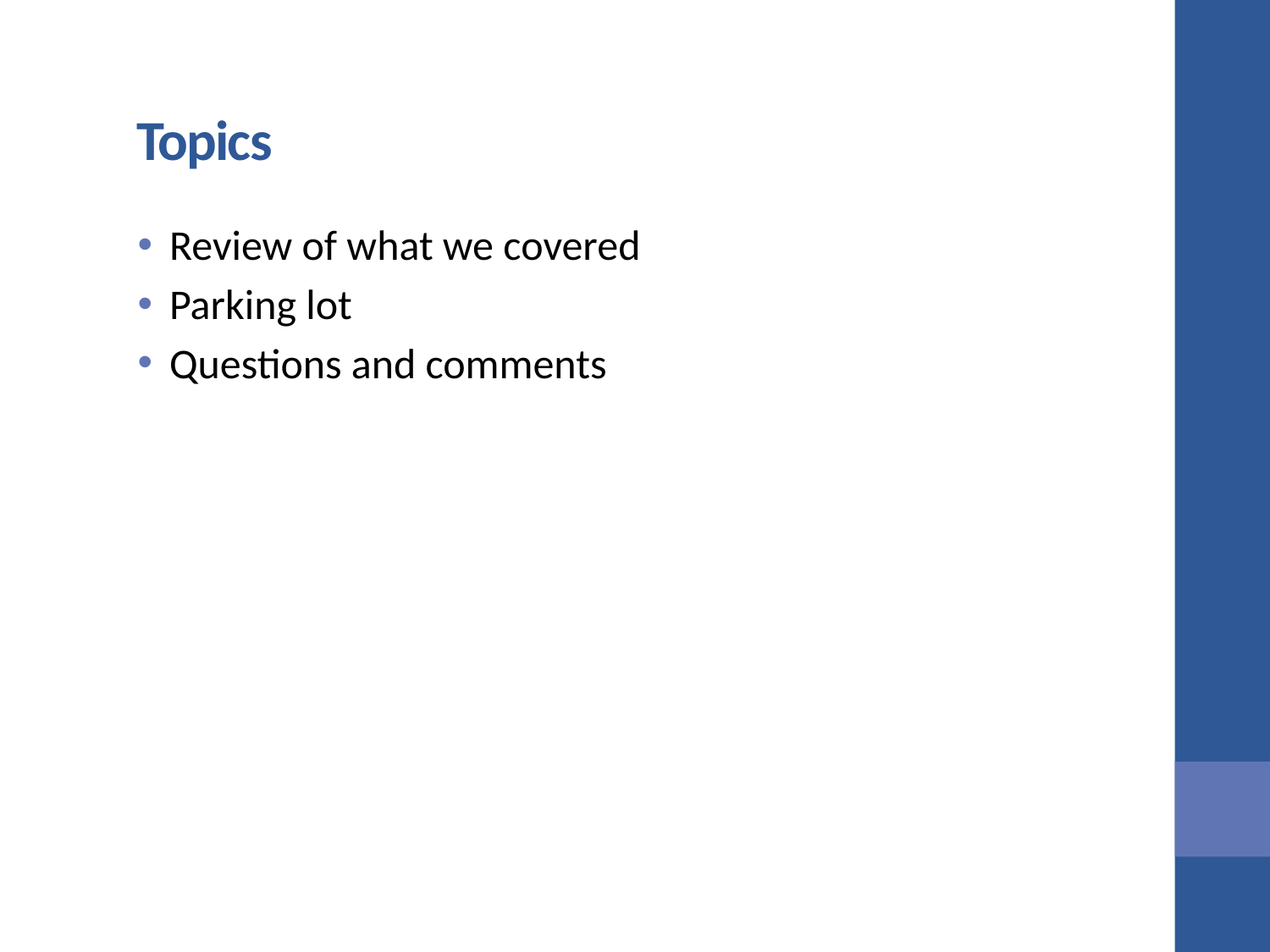

# Topics
Review of what we covered
Parking lot
Questions and comments